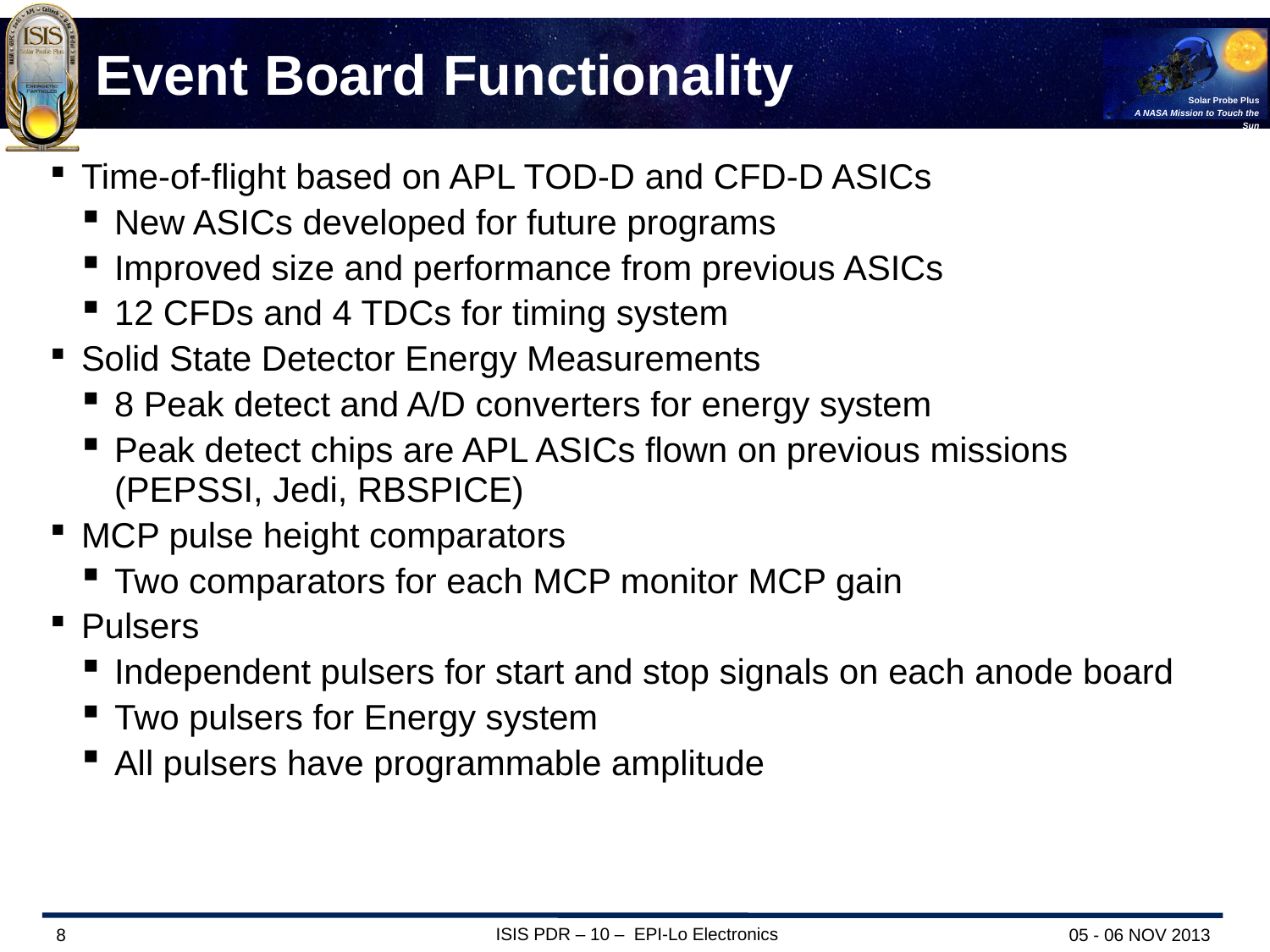

# Event Board Functionality
Time-of-flight based on APL TOD-D and CFD-D ASICs
New ASICs developed for future programs
Improved size and performance from previous ASICs
12 CFDs and 4 TDCs for timing system
Solid State Detector Energy Measurements
8 Peak detect and A/D converters for energy system
Peak detect chips are APL ASICs flown on previous missions (PEPSSI, Jedi, RBSPICE)
MCP pulse height comparators
Two comparators for each MCP monitor MCP gain
Pulsers
Independent pulsers for start and stop signals on each anode board
Two pulsers for Energy system
All pulsers have programmable amplitude